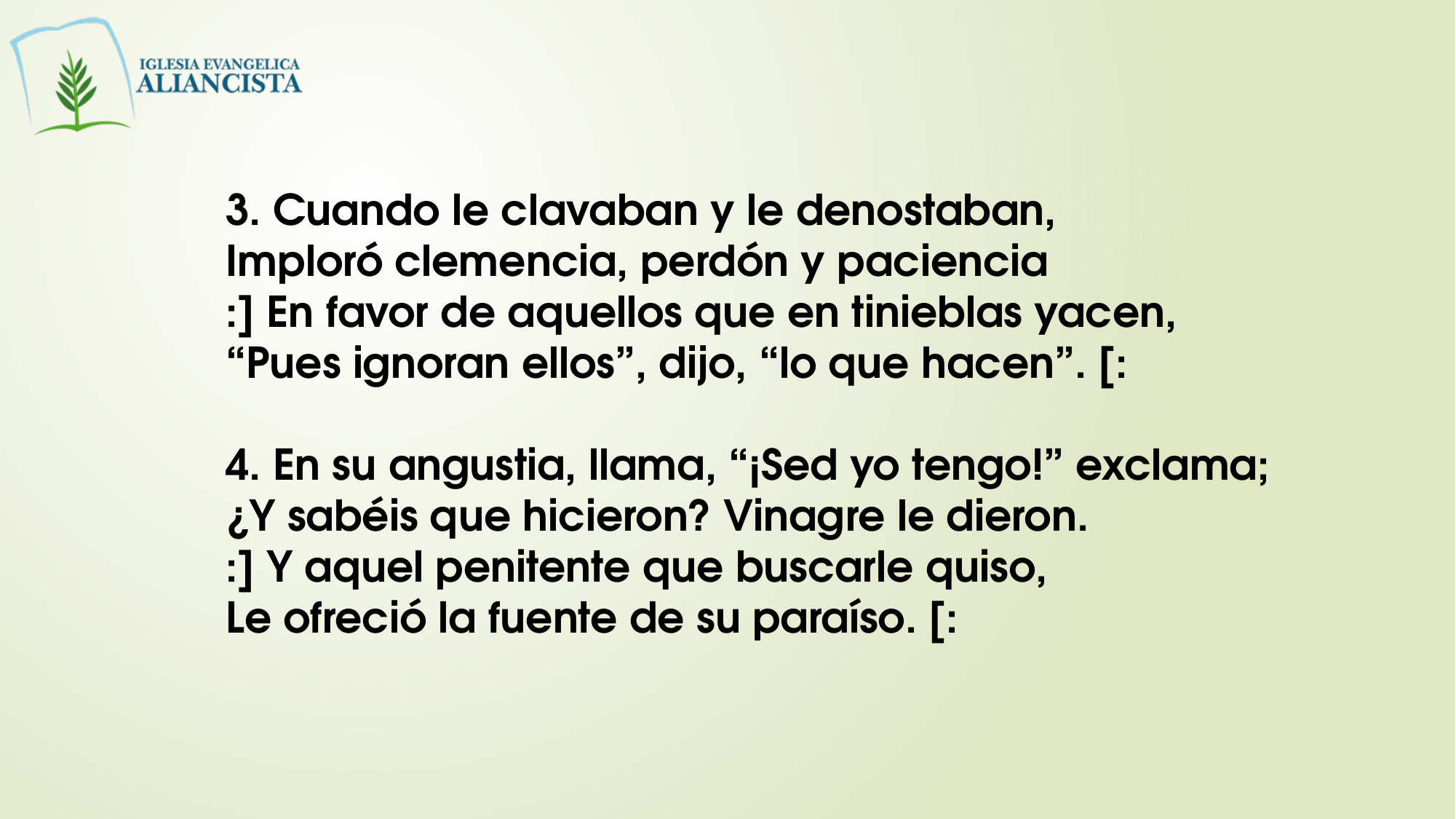

3. Cuando le clavaban y le denostaban,
Imploró clemencia, perdón y paciencia
:] En favor de aquellos que en tinieblas yacen,
“Pues ignoran ellos”, dijo, “lo que hacen”. [:

4. En su angustia, llama, “¡Sed yo tengo!” exclama;
¿Y sabéis que hicieron? Vinagre le dieron.
:] Y aquel penitente que buscarle quiso,
Le ofreció la fuente de su paraíso. [: